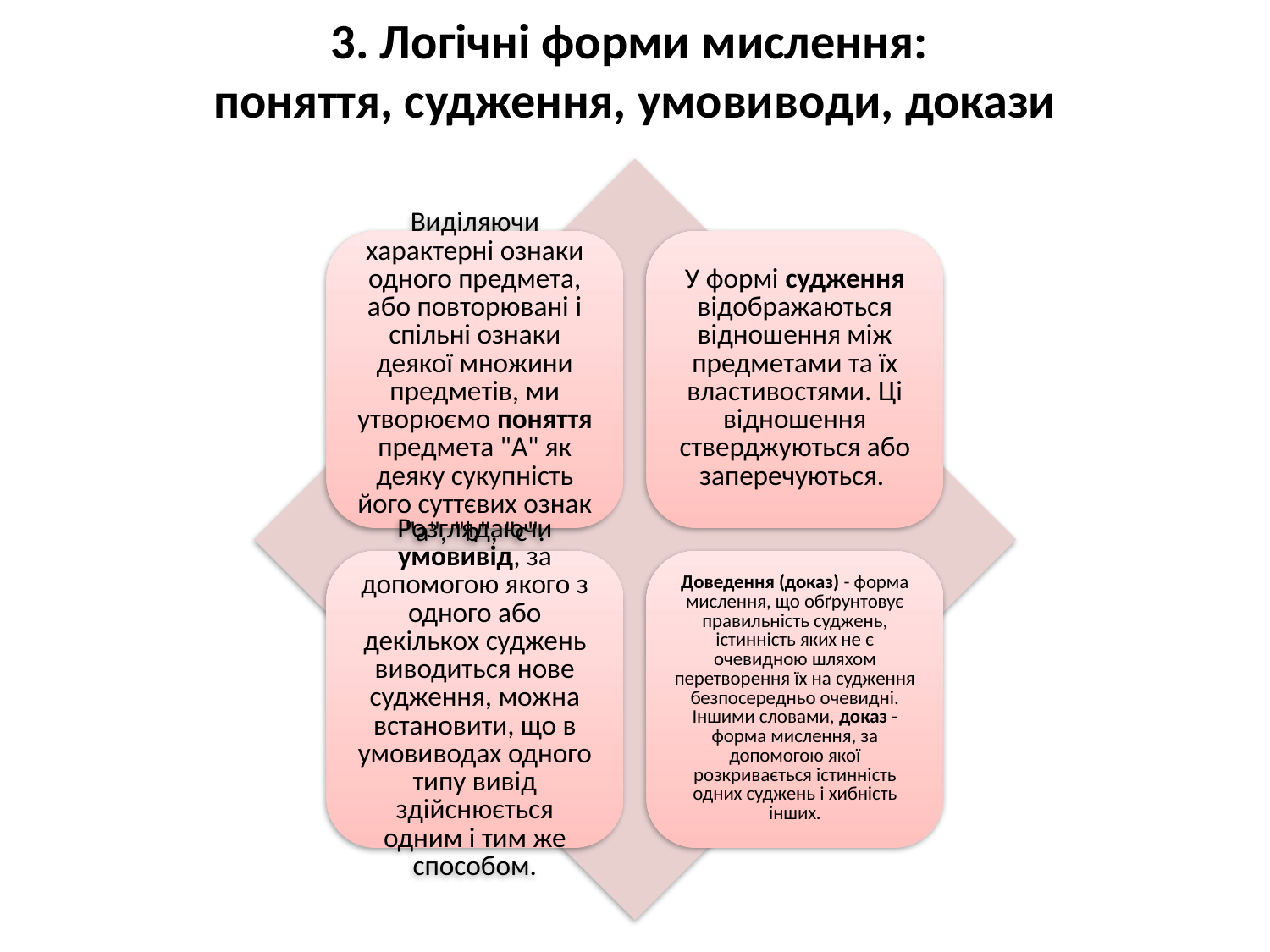

# 3. Логічні форми мислення: поняття, судження, умовиводи, докази
У формі судження відображаються відношення між предметами та їх властивостями. Ці відношення стверджуються або заперечуються.
Доведення (доказ) - форма мислення, що обґрунтовує правильність суджень, істинність яких не є очевидною шляхом перетворення їх на судження безпосередньо очевидні. Іншими словами, доказ - форма мислення, за допомогою якої розкривається істинність одних суджень і хибність інших.